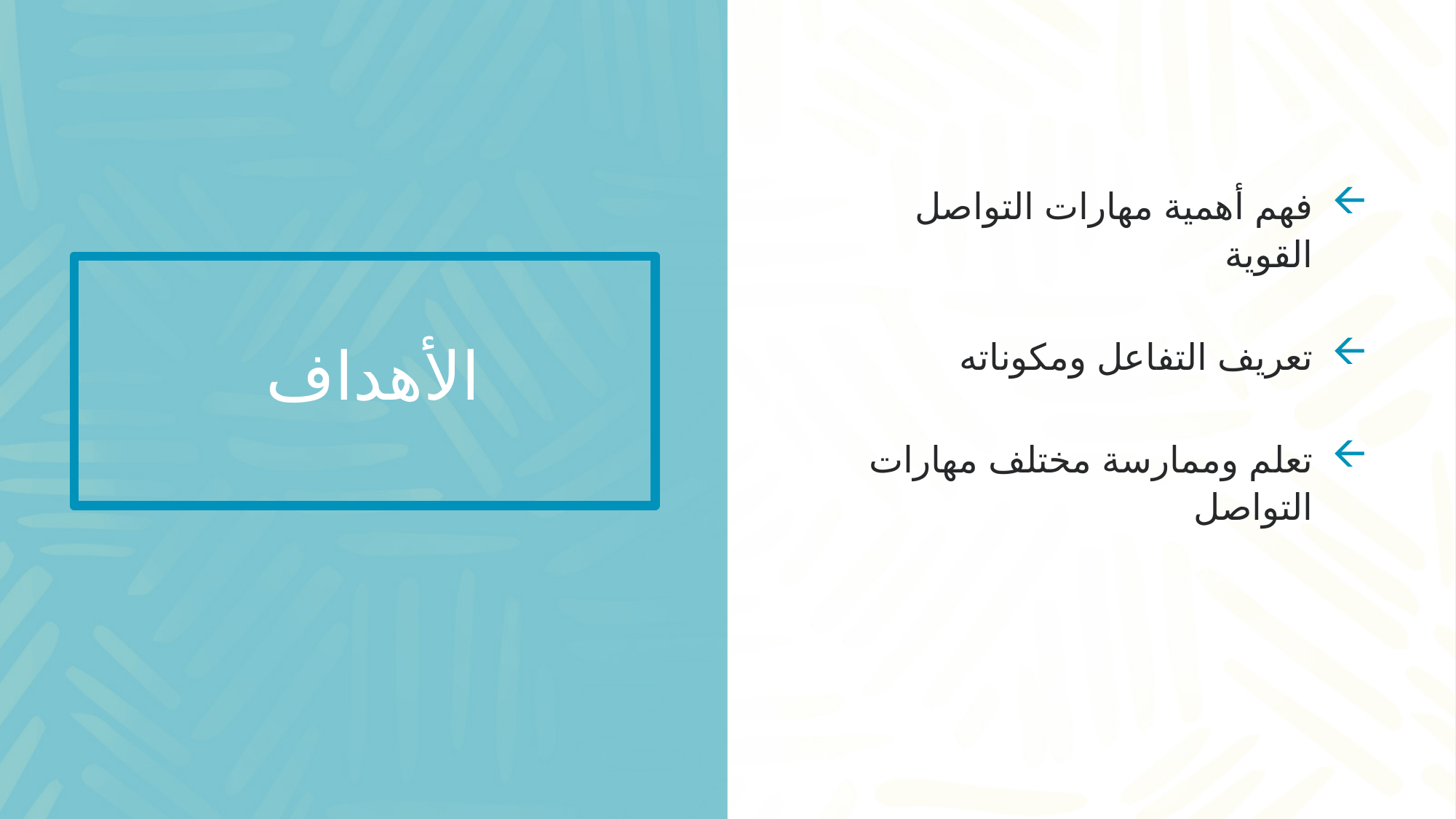

فهم أهمية مهارات التواصل القوية
تعريف التفاعل ومكوناته
تعلم وممارسة مختلف مهارات التواصل

# الأهداف